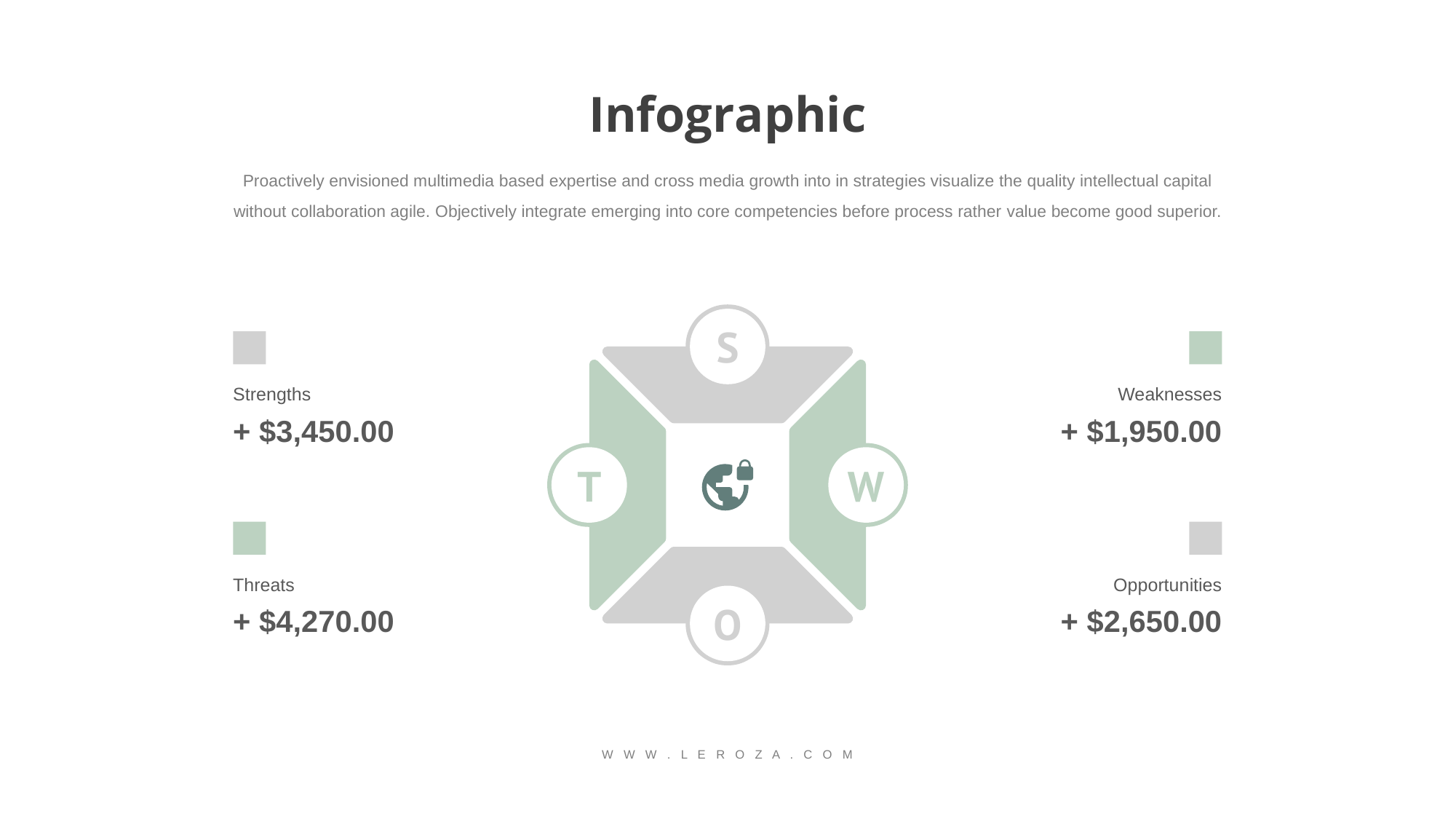

Infographic
Proactively envisioned multimedia based expertise and cross media growth into in strategies visualize the quality intellectual capital without collaboration agile. Objectively integrate emerging into core competencies before process rather value become good superior.

S
T
W

O

Strengths
Weaknesses
+ $3,450.00
+ $1,950.00

Threats
Opportunities
+ $4,270.00
+ $2,650.00
W   W   W   .   L   E   R   O   Z   A   .   C   O   M